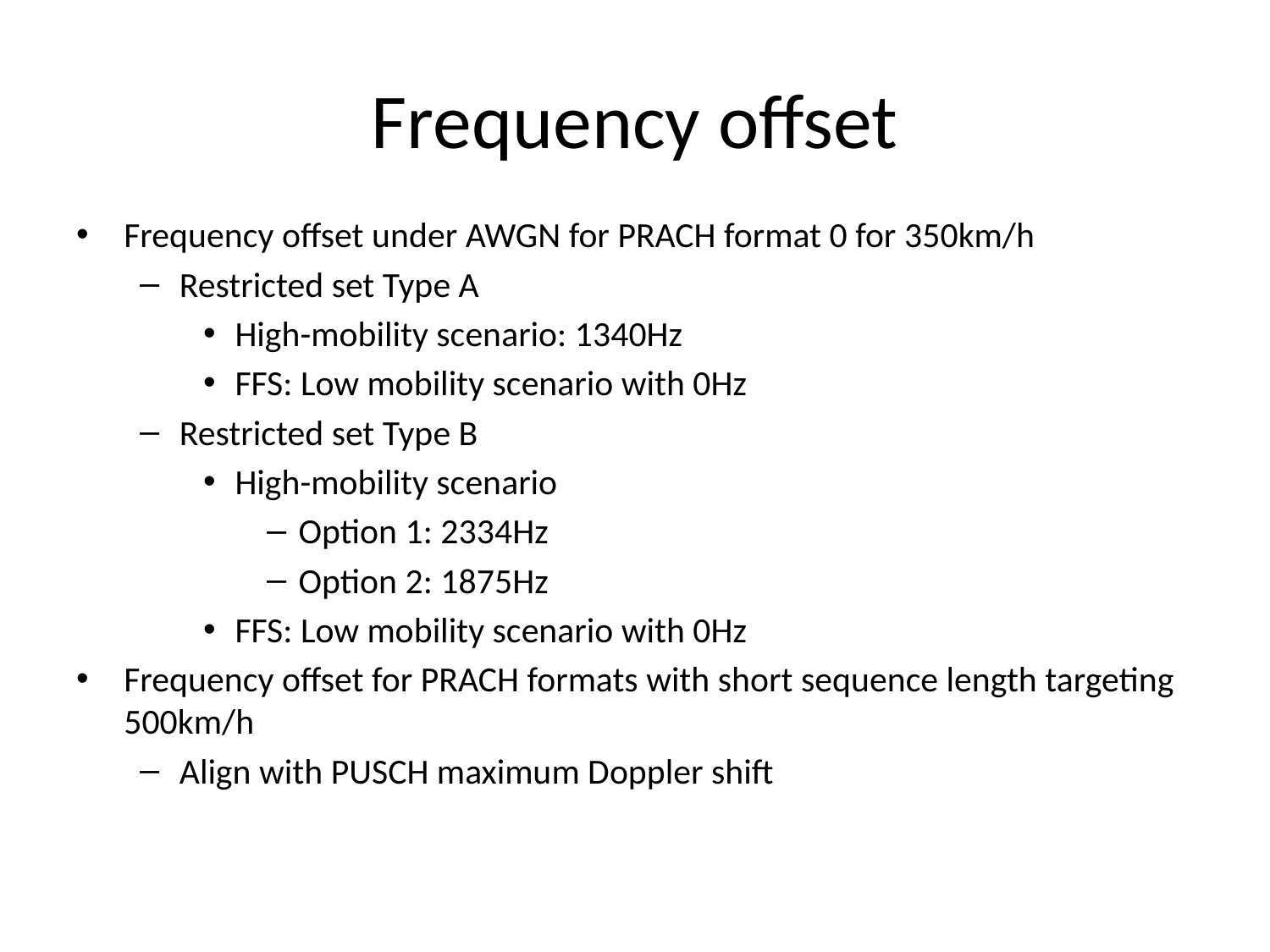

# Frequency offset
Frequency offset under AWGN for PRACH format 0 for 350km/h
Restricted set Type A
High-mobility scenario: 1340Hz
FFS: Low mobility scenario with 0Hz
Restricted set Type B
High-mobility scenario
Option 1: 2334Hz
Option 2: 1875Hz
FFS: Low mobility scenario with 0Hz
Frequency offset for PRACH formats with short sequence length targeting 500km/h
Align with PUSCH maximum Doppler shift